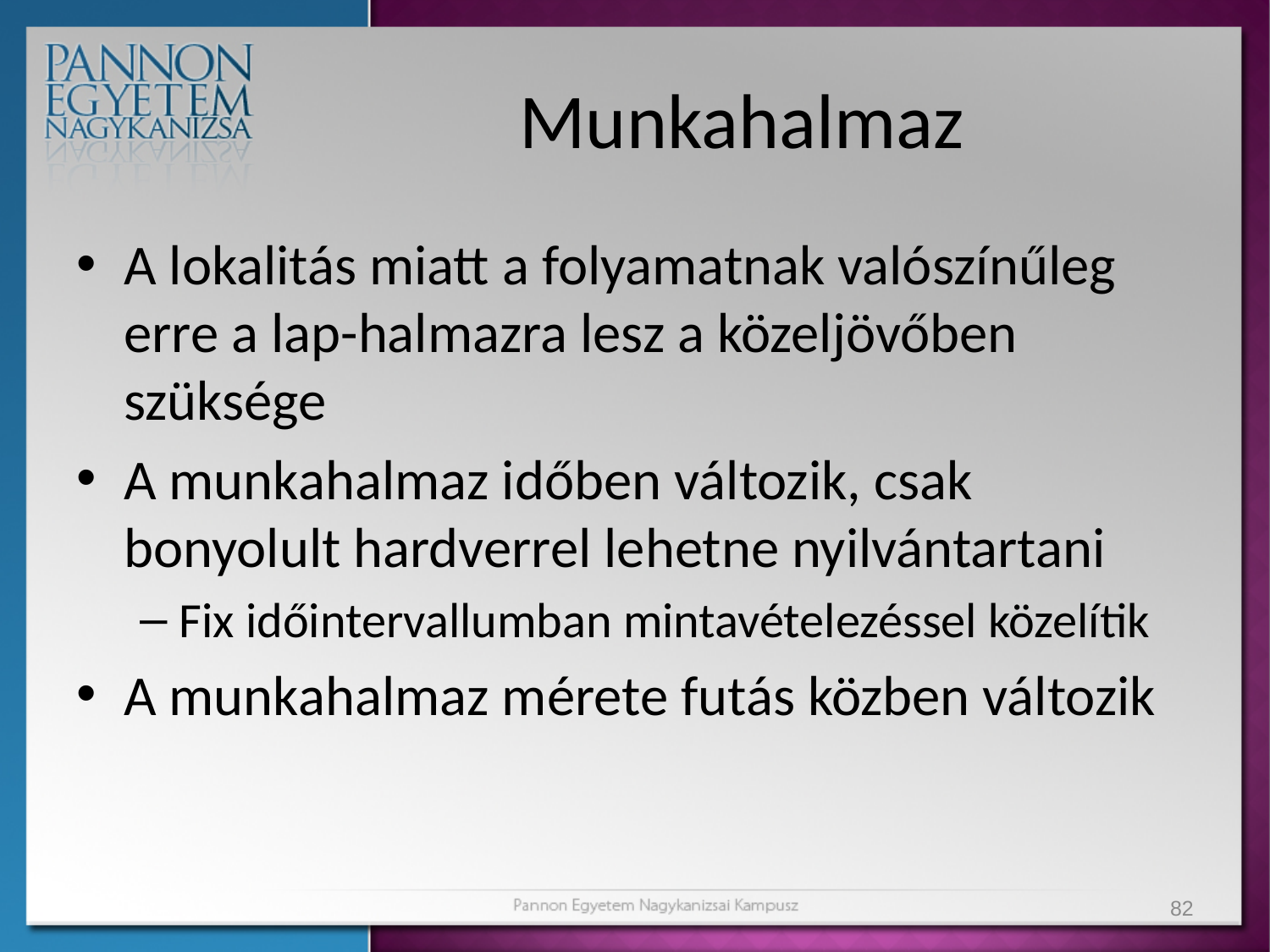

# Munkahalmaz
A lokalitás miatt a folyamatnak valószínűleg erre a lap-halmazra lesz a közeljövőben szüksége
A munkahalmaz időben változik, csak bonyolult hardverrel lehetne nyilvántartani
Fix időintervallumban mintavételezéssel közelítik
A munkahalmaz mérete futás közben változik
82